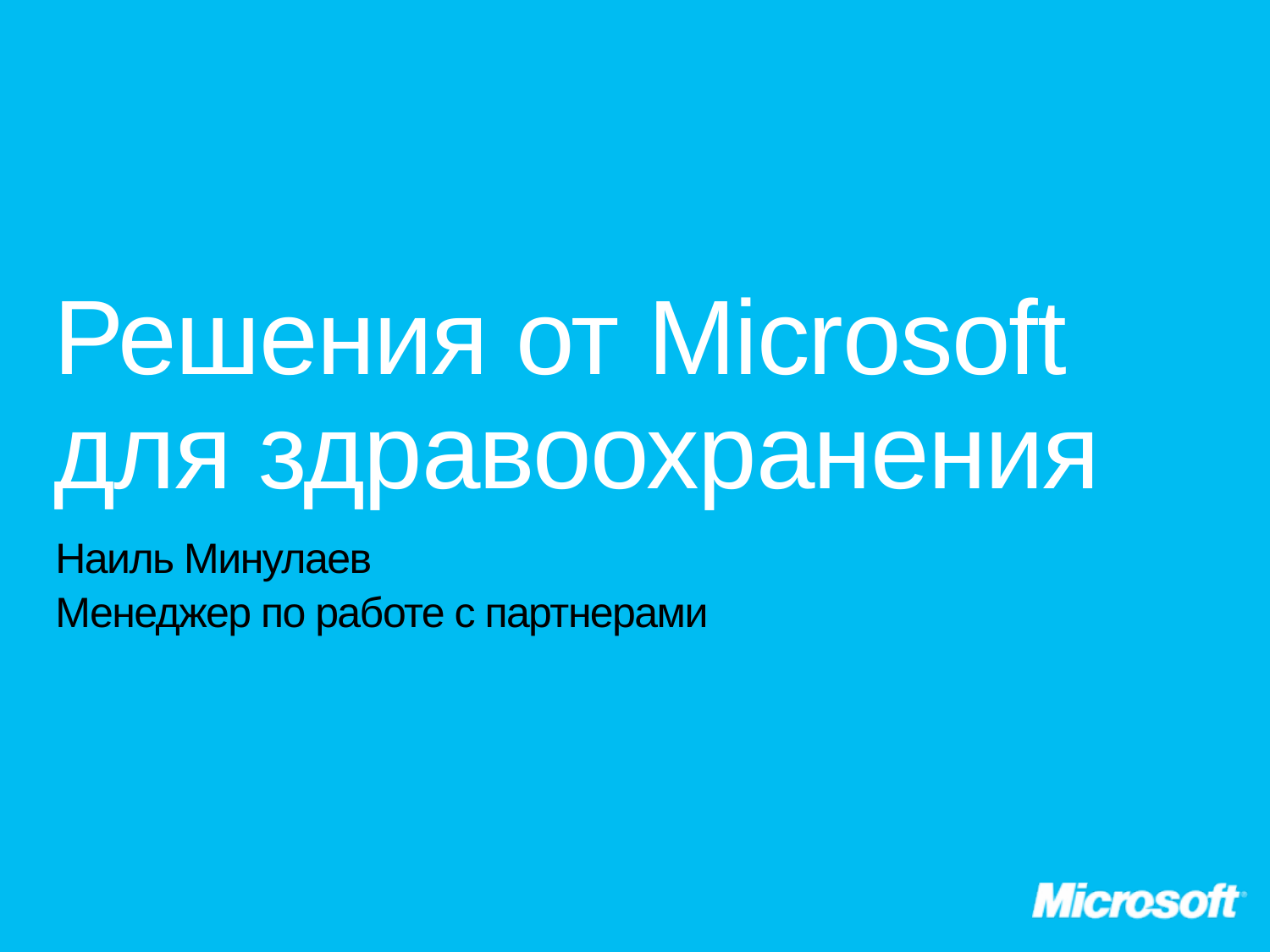

Решения от Microsoft для здравоохранения
Наиль Минулаев
Менеджер по работе с партнерами